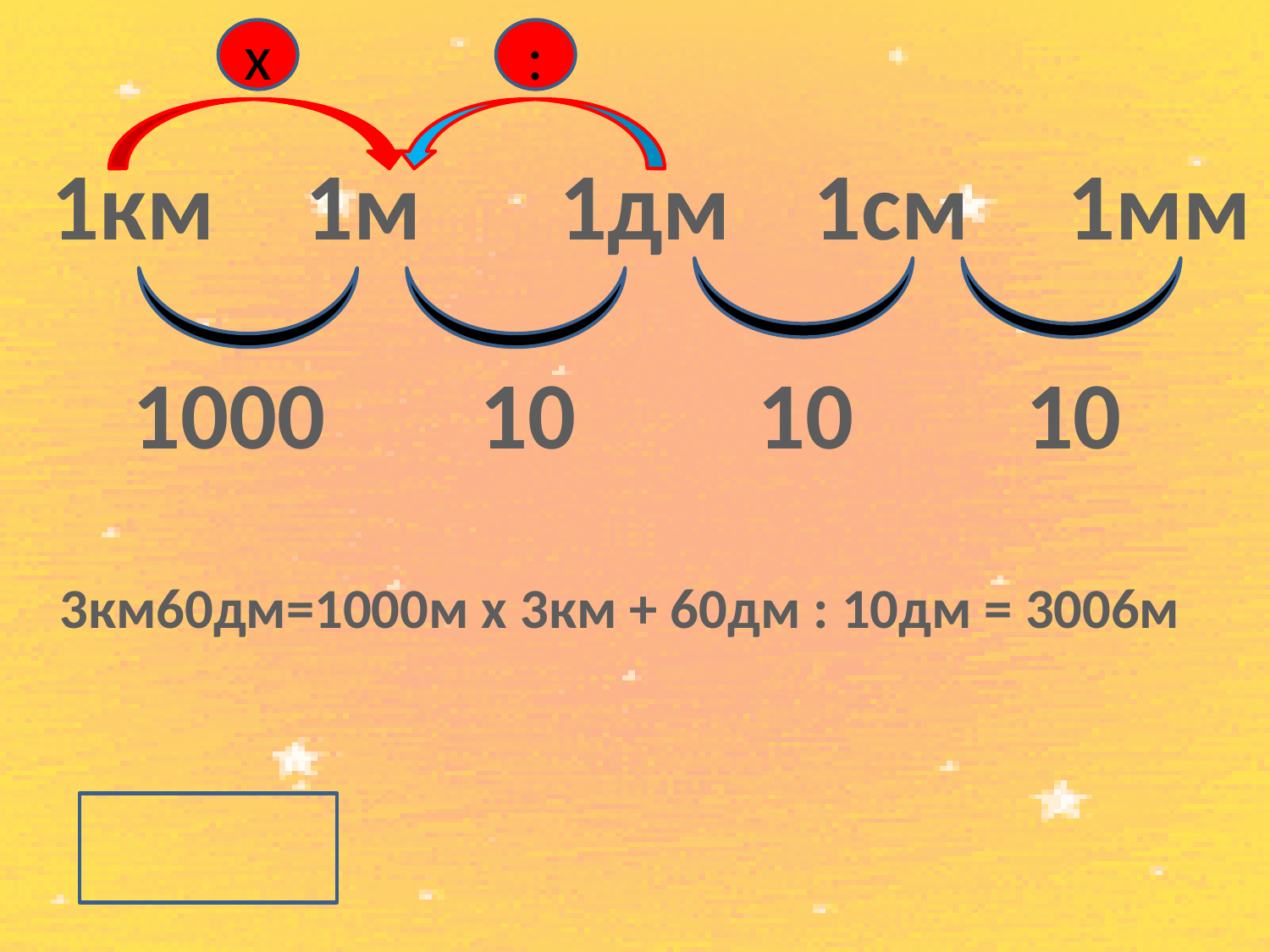

х
:

1км	1м		1дм	1см	1мм

1000
10
10
10
3км60дм=1000м х 3км + 60дм : 10дм = 3006м